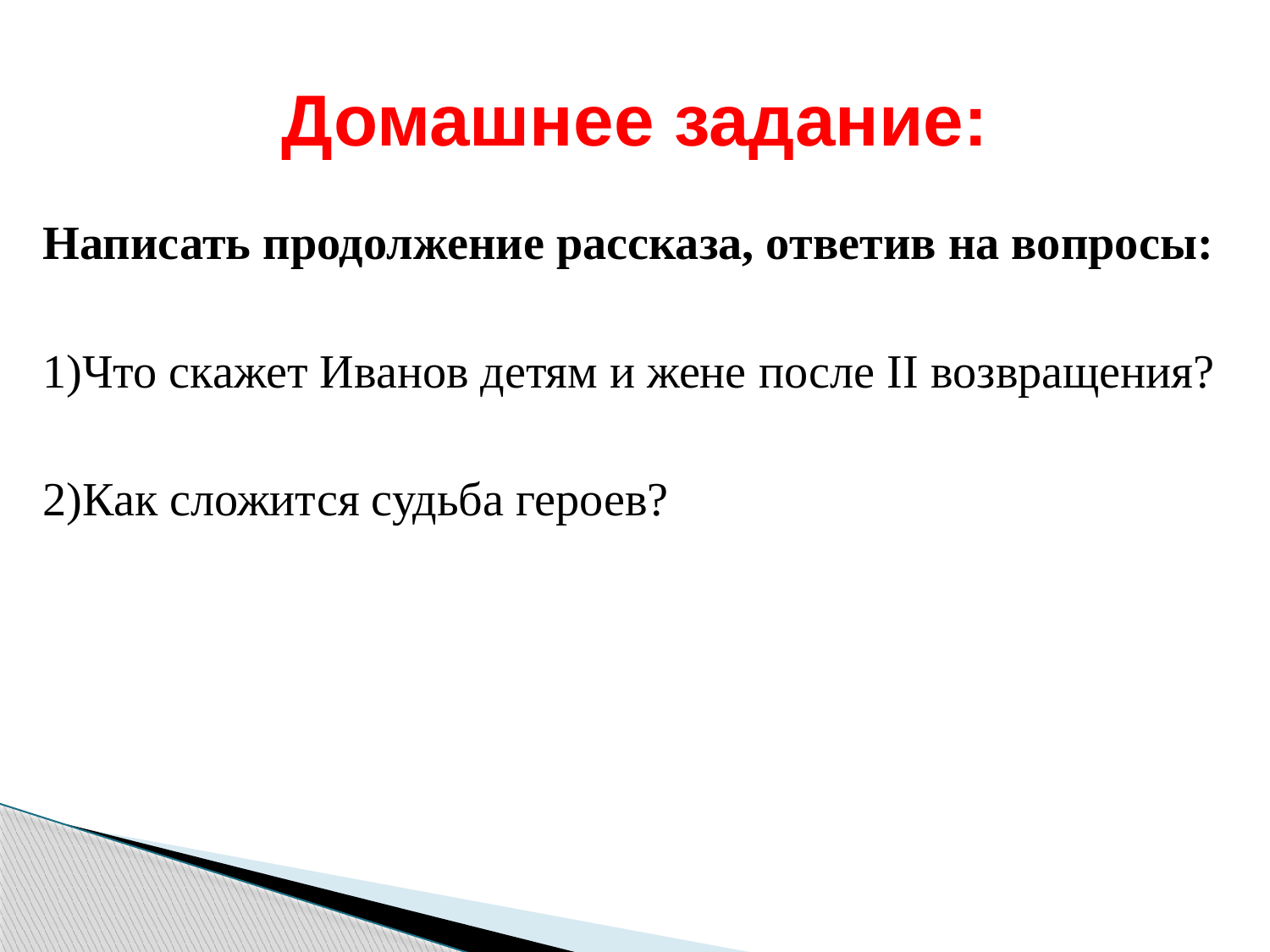

# Домашнее задание:
Написать продолжение рассказа, ответив на вопросы:

1)Что скажет Иванов детям и жене после II возвращения?

2)Как сложится судьба героев?